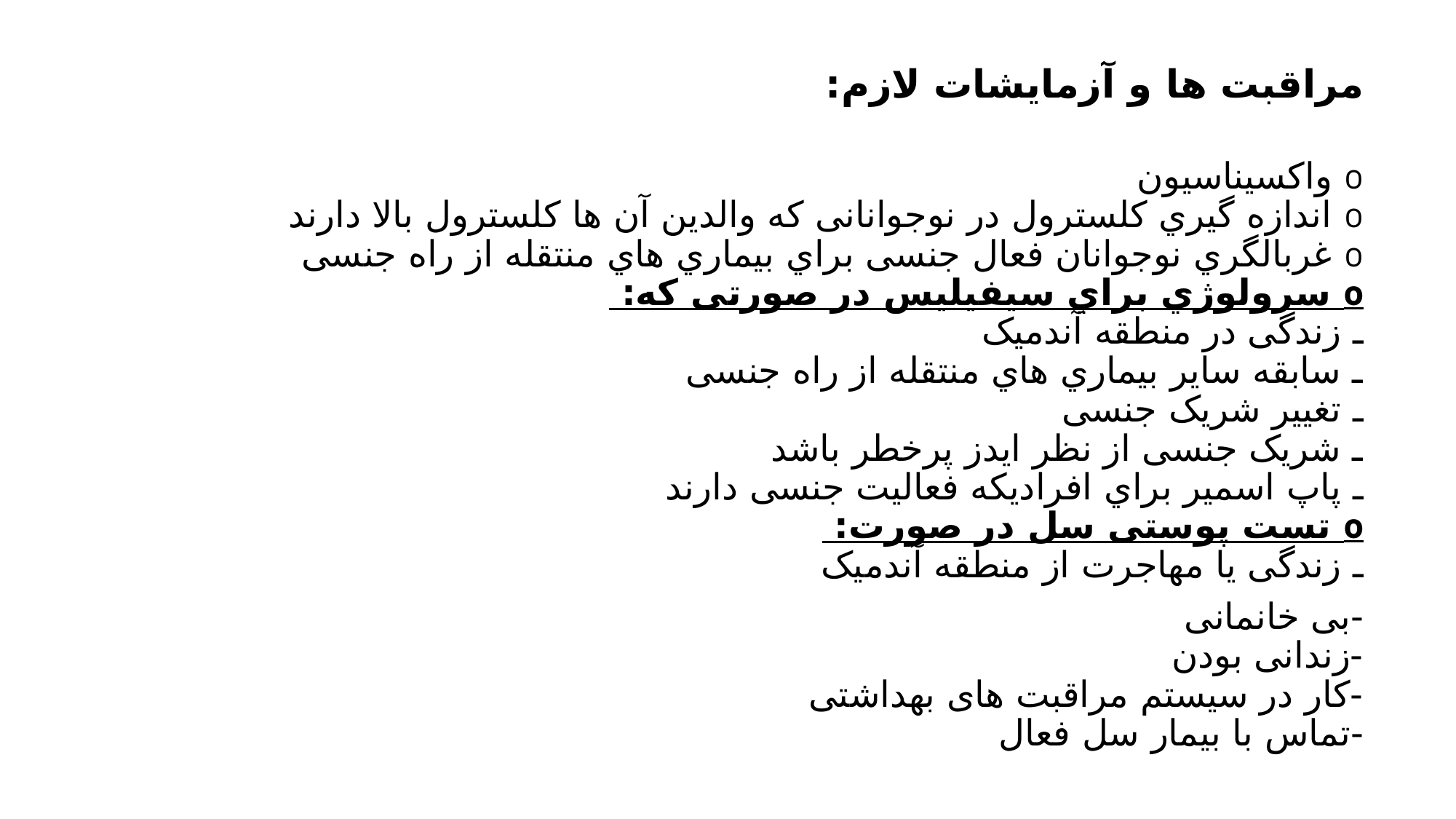

مراقبت ها و آزمایشات لازم:
o واکسیناسیون 
o اندازه گیري کلسترول در نوجوانانی که والدین آن ها کلسترول بالا دارند
o غربالگري نوجوانان فعال جنسی براي بیماري هاي منتقله از راه جنسی 
o سرولوژي براي سیفیلیس در صورتی که: 
ـ زندگی در منطقه آندمیک 
ـ سابقه سایر بیماري هاي منتقله از راه جنسی 
ـ تغییر شریک جنسی 
ـ شریک جنسی از نظر ایدز پرخطر باشد
ـ پاپ اسمیر براي افرادیکه فعالیت جنسی دارند
o تست پوستی سل در صورت: 
ـ زندگی یا مهاجرت از منطقه آندمیک
-بی خانمانی
-زندانی بودن
-کار در سیستم مراقبت های بهداشتی
-تماس با بیمار سل فعال